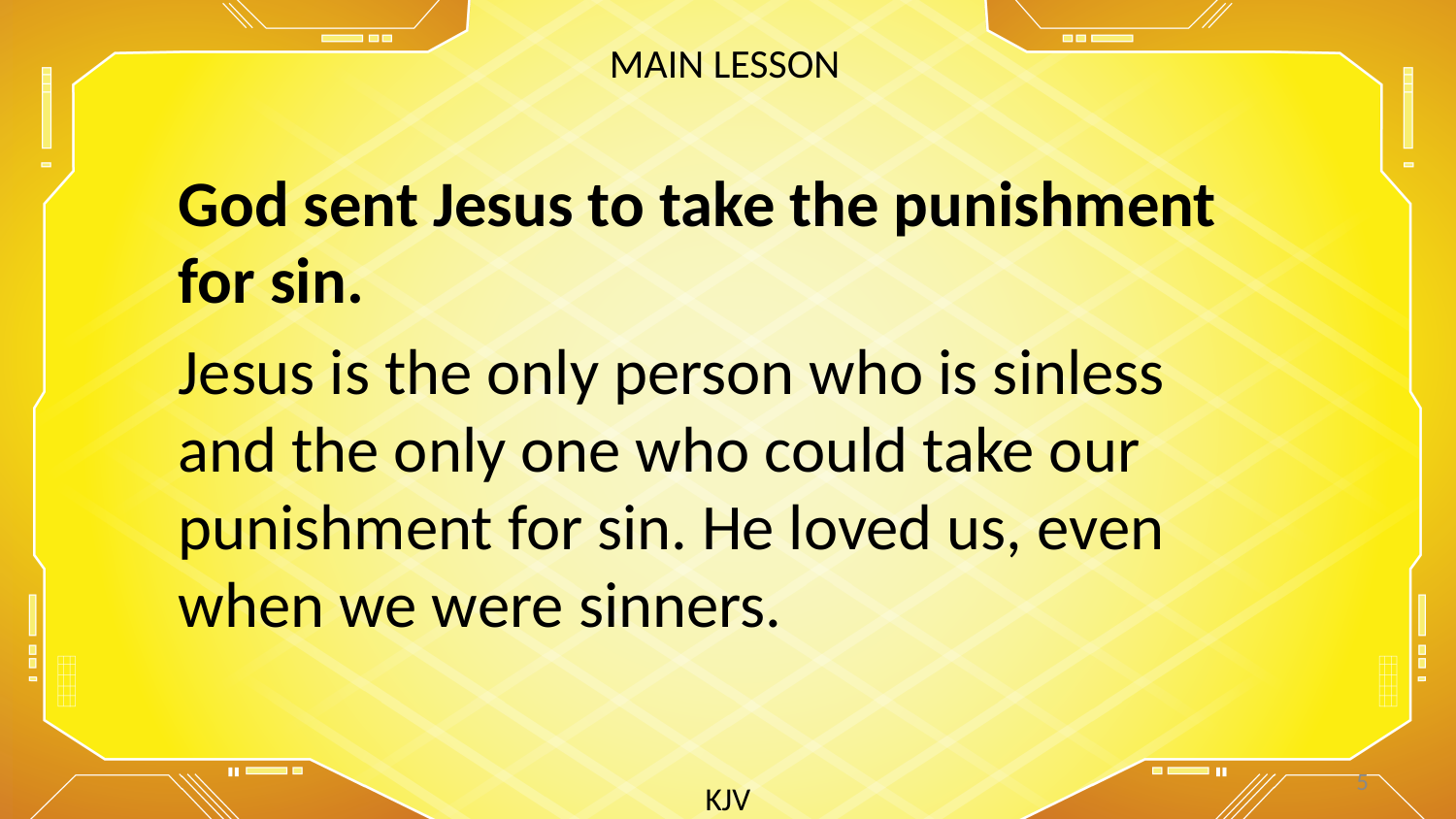

MAIN LESSON
God sent Jesus to take the punishment  for sin.
Jesus is the only person who is sinless and the only one who could take our punishment for sin. He loved us, even when we were sinners.
5
KJV